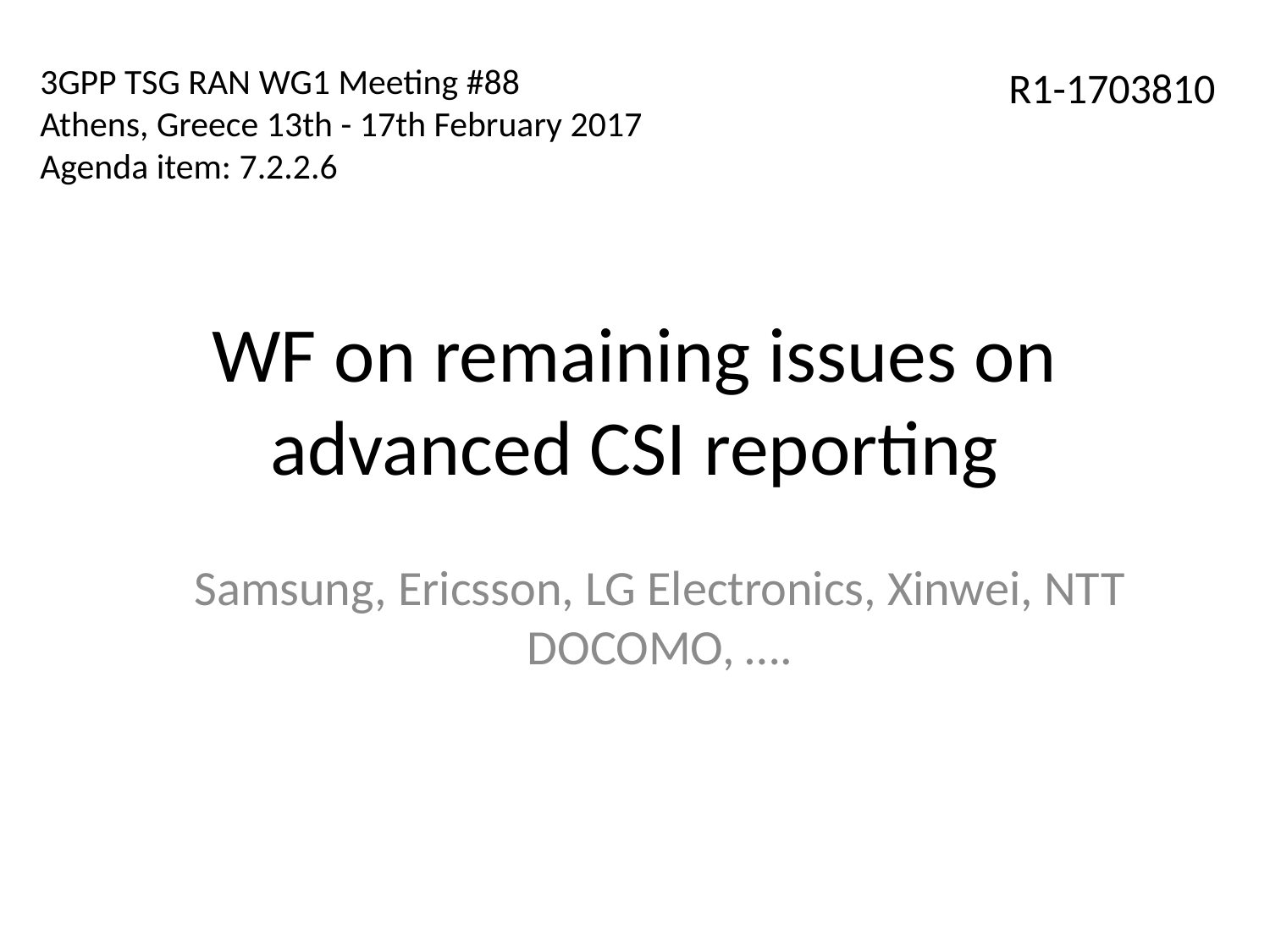

3GPP TSG RAN WG1 Meeting #88
Athens, Greece 13th - 17th February 2017
Agenda item: 7.2.2.6
R1-1703810
# WF on remaining issues on advanced CSI reporting
Samsung, Ericsson, LG Electronics, Xinwei, NTT DOCOMO, ….